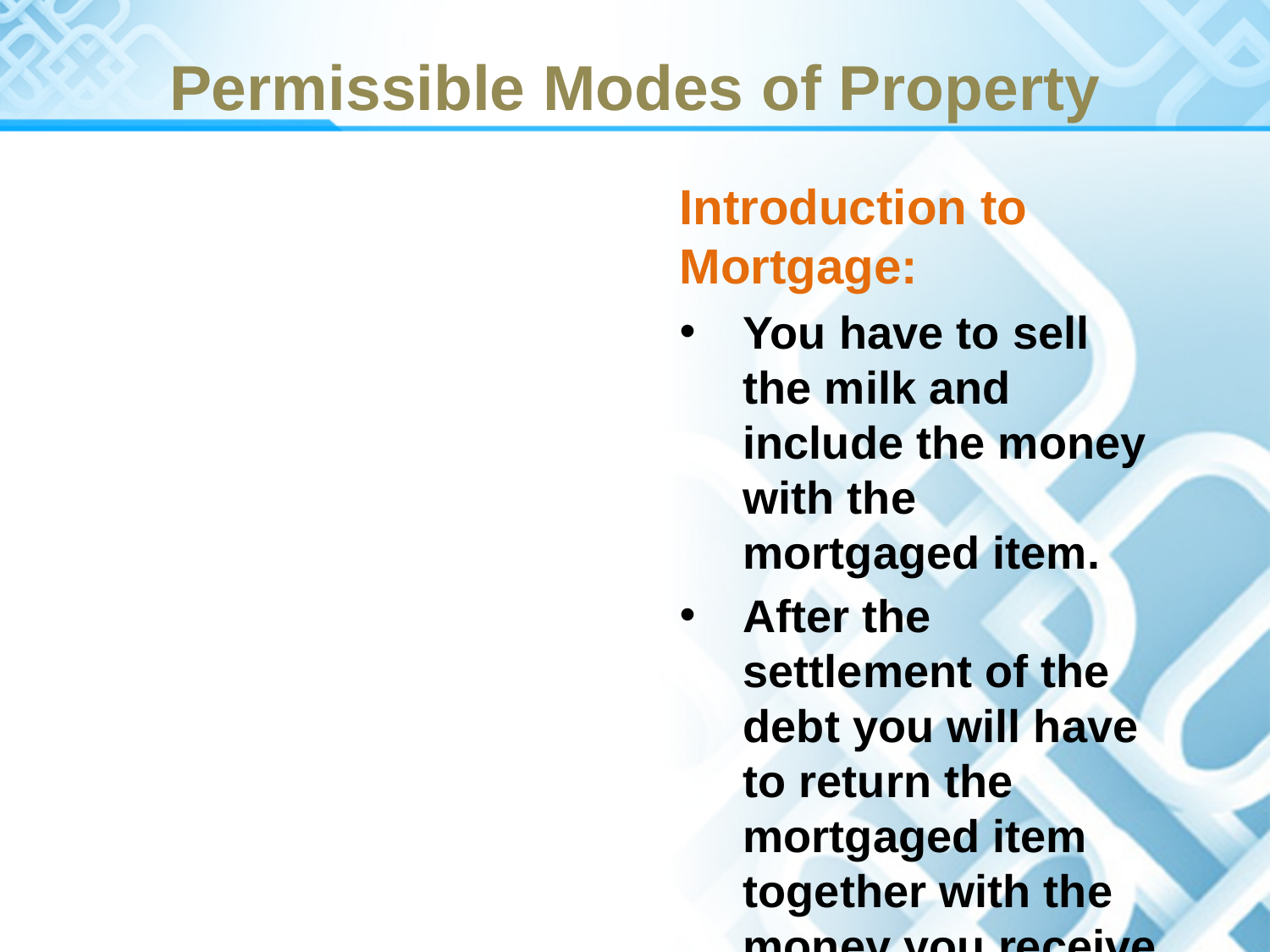

Permissible Modes of Property
Introduction to Mortgage:
You have to sell the milk and include the money with the mortgaged item.
After the settlement of the debt you will have to return the mortgaged item together with the money you receive for the milk.